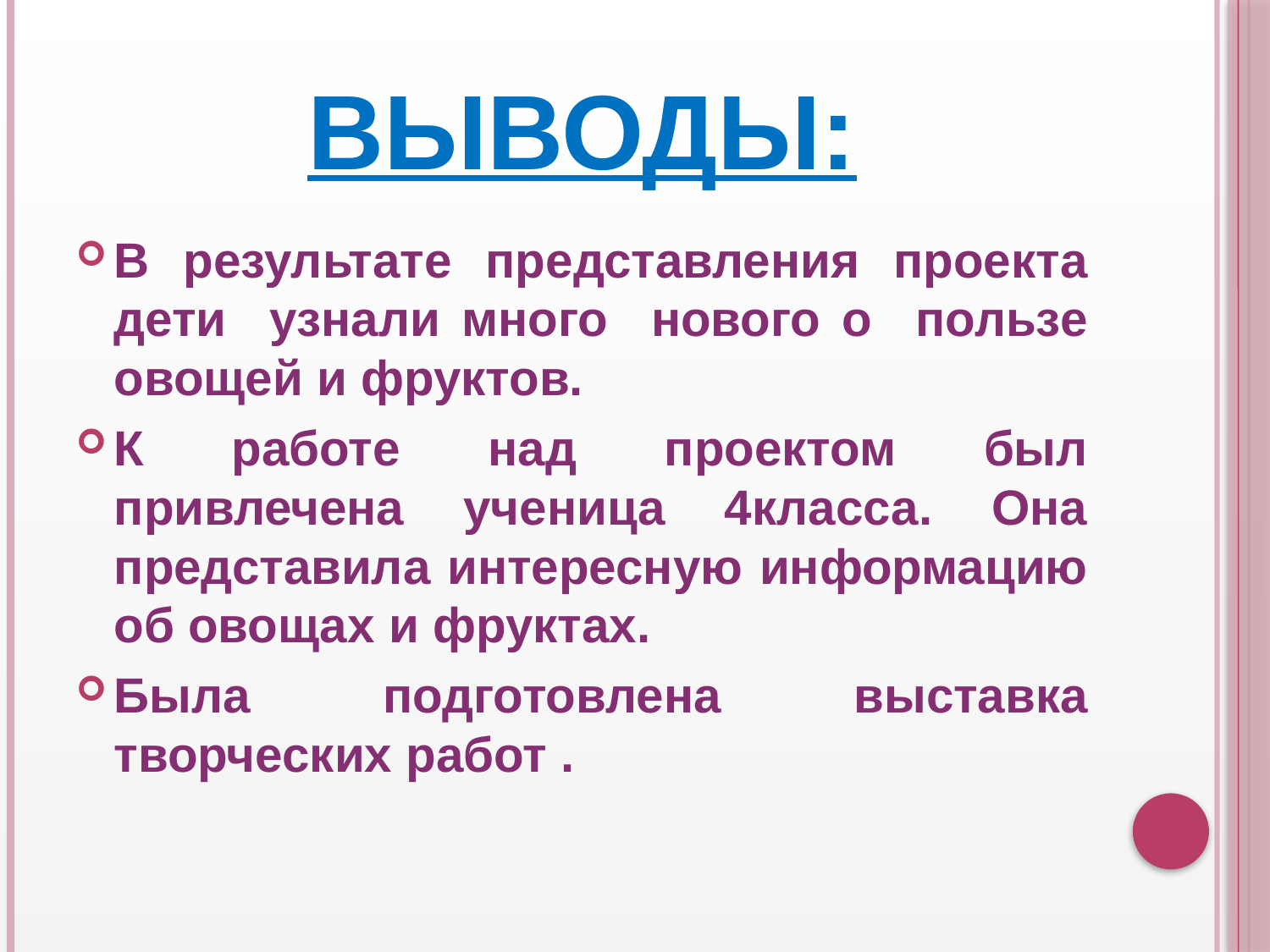

# Выводы:
В результате представления проекта дети  узнали много  нового о  пользе овощей и фруктов.
К работе над проектом был привлечена ученица 4класса. Она представила интересную информацию об овощах и фруктах.
Была подготовлена выставка творческих работ .